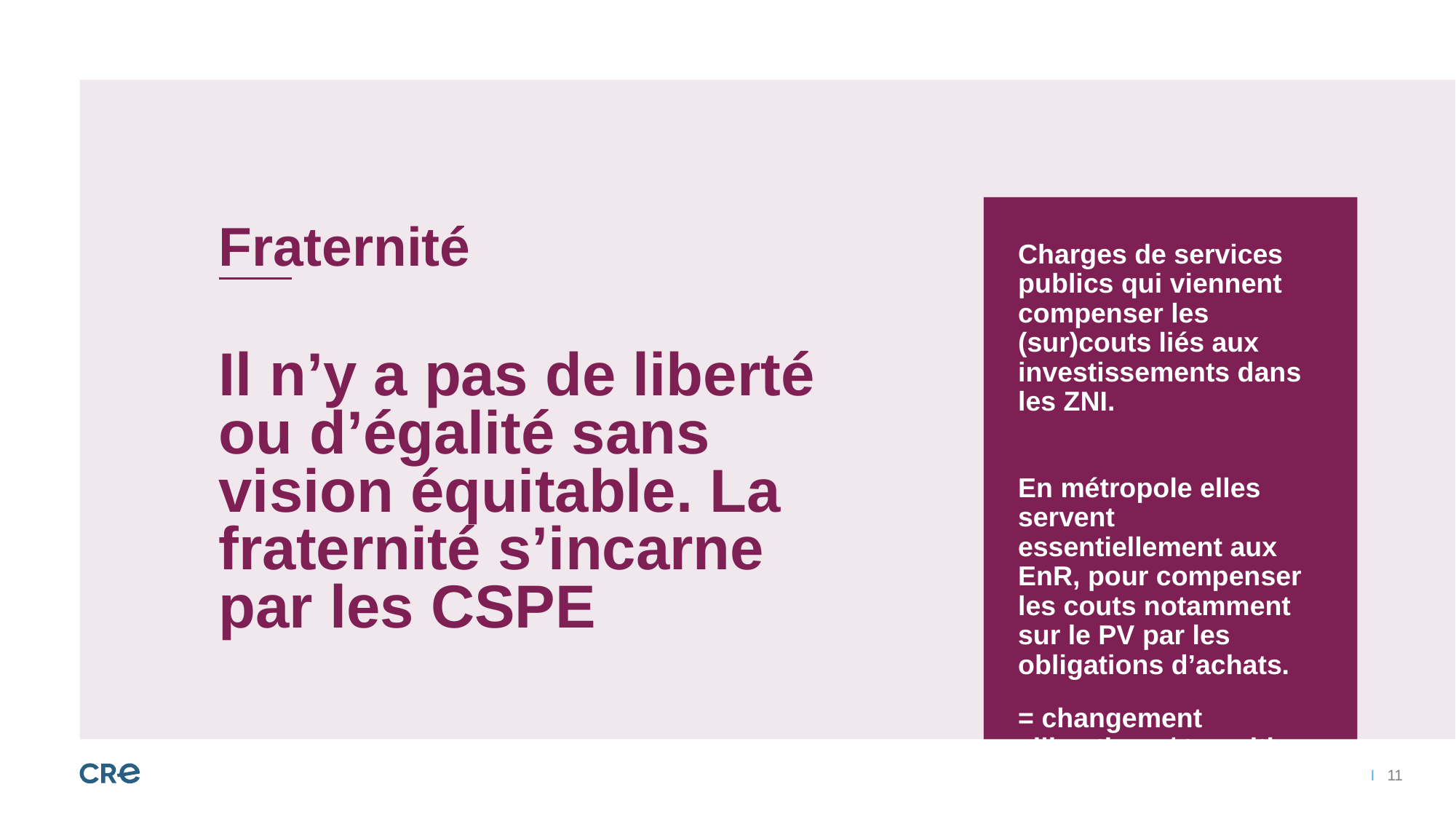

Fraternité
Charges de services publics qui viennent compenser les (sur)couts liés aux investissements dans les ZNI.
En métropole elles servent essentiellement aux EnR, pour compenser les couts notamment sur le PV par les obligations d’achats.
= changement clilmatique / transition énergétique
# Il n’y a pas de liberté ou d’égalité sans vision équitable. La fraternité s’incarne par les CSPE
I   11